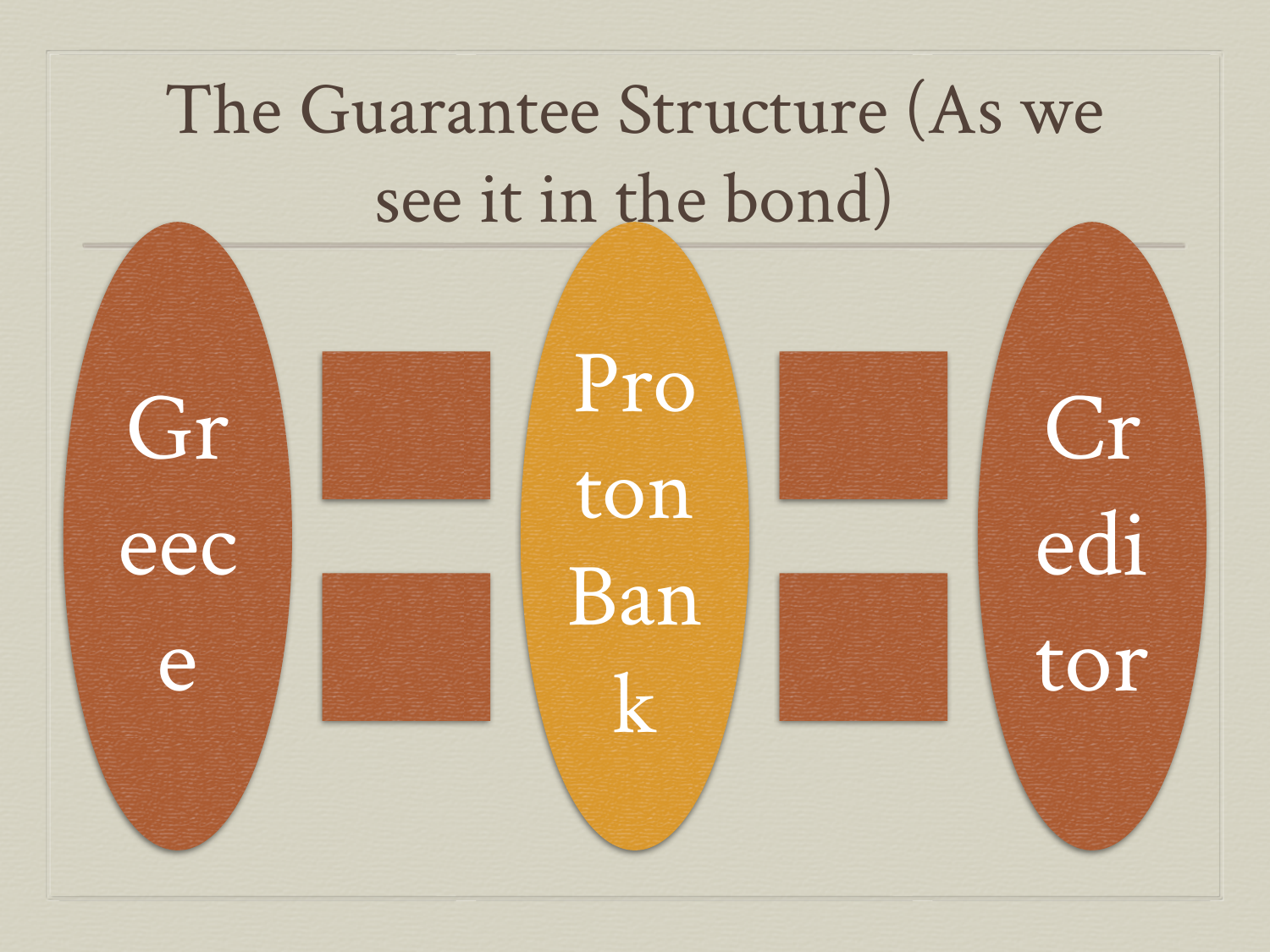

# The Guarantee Structure (As we see it in the bond)
Greece
Proton Bank
Creditor